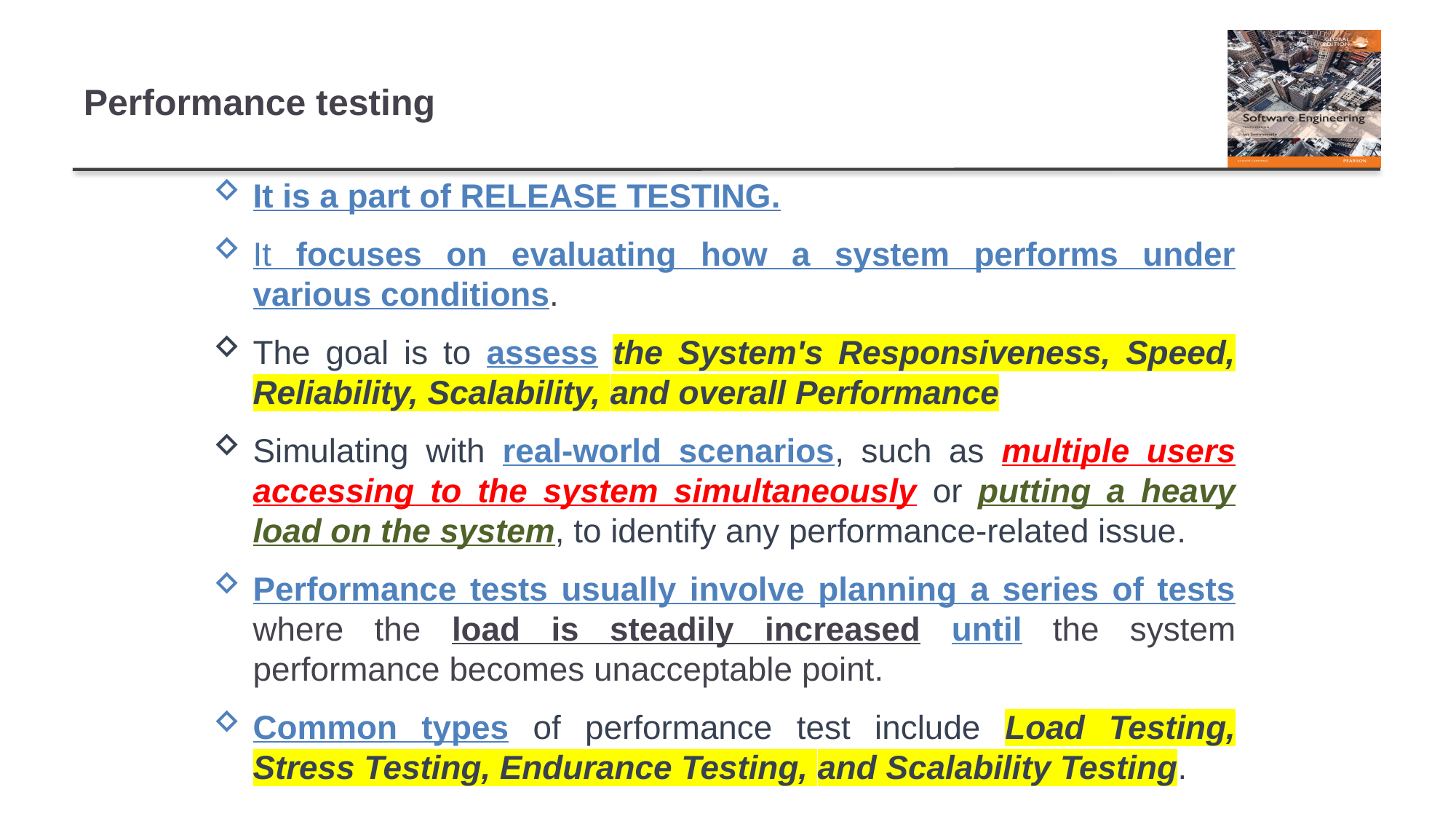

# Performance testing
It is a part of RELEASE TESTING.
It focuses on evaluating how a system performs under various conditions.
The goal is to assess the System's Responsiveness, Speed, Reliability, Scalability, and overall Performance
Simulating with real-world scenarios, such as multiple users accessing to the system simultaneously or putting a heavy load on the system, to identify any performance-related issue.
Performance tests usually involve planning a series of tests where the load is steadily increased until the system performance becomes unacceptable point.
Common types of performance test include Load Testing, Stress Testing, Endurance Testing, and Scalability Testing.